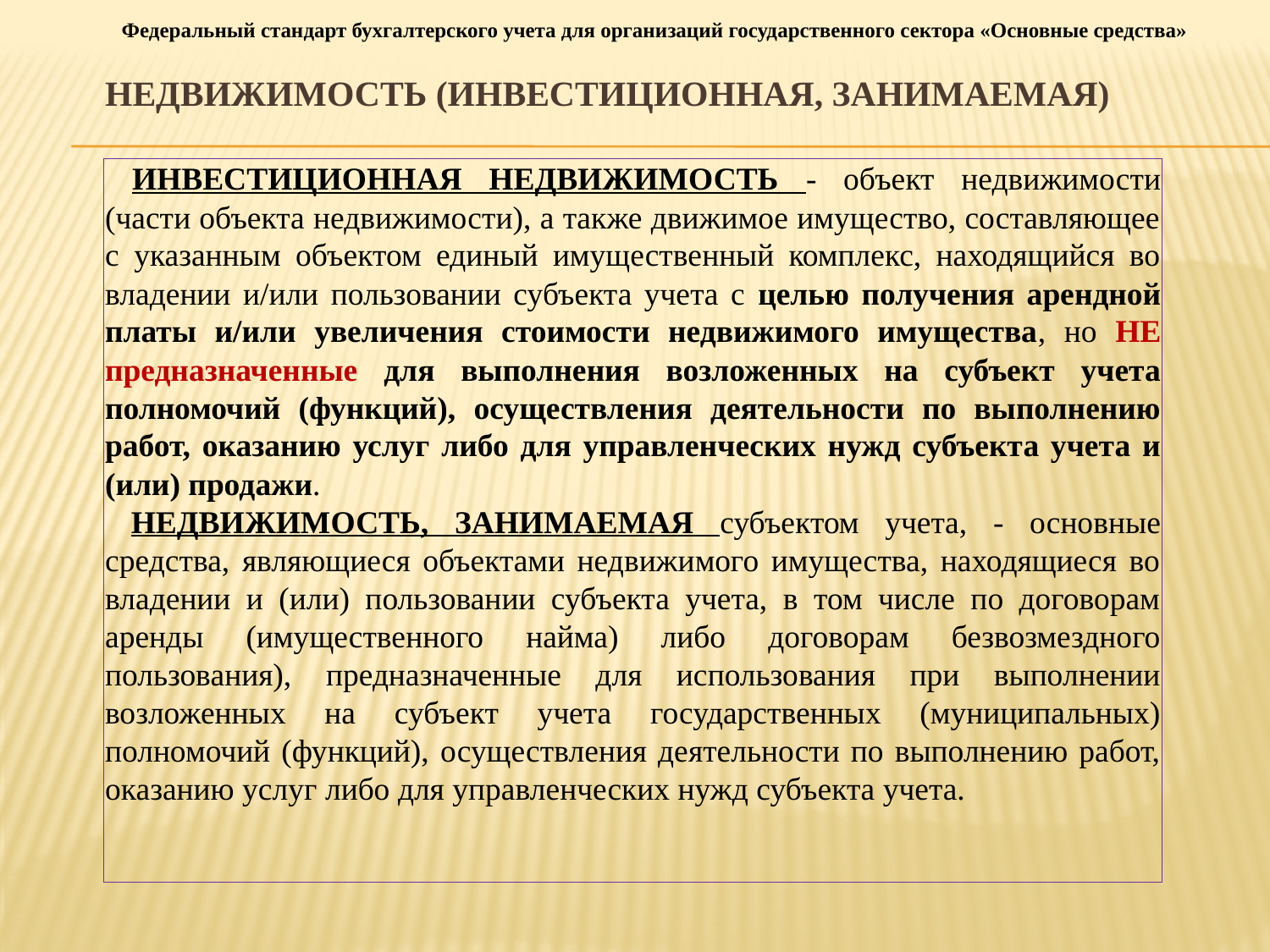

Федеральный стандарт бухгалтерского учета для организаций государственного сектора «Основные средства»
# недвижимость (ИНВЕСТИЦИОННАЯ, занимаемая)
 ИНВЕСТИЦИОННАЯ НЕДВИЖИМОСТЬ - объект недвижимости (части объекта недвижимости), а также движимое имущество, составляющее с указанным объектом единый имущественный комплекс, находящийся во владении и/или пользовании субъекта учета с целью получения арендной платы и/или увеличения стоимости недвижимого имущества, но НЕ предназначенные для выполнения возложенных на субъект учета полномочий (функций), осуществления деятельности по выполнению работ, оказанию услуг либо для управленческих нужд субъекта учета и (или) продажи.
 НЕДВИЖИМОСТЬ, ЗАНИМАЕМАЯ субъектом учета, - основные средства, являющиеся объектами недвижимого имущества, находящиеся во владении и (или) пользовании субъекта учета, в том числе по договорам аренды (имущественного найма) либо договорам безвозмездного пользования), предназначенные для использования при выполнении возложенных на субъект учета государственных (муниципальных) полномочий (функций), осуществления деятельности по выполнению работ, оказанию услуг либо для управленческих нужд субъекта учета.